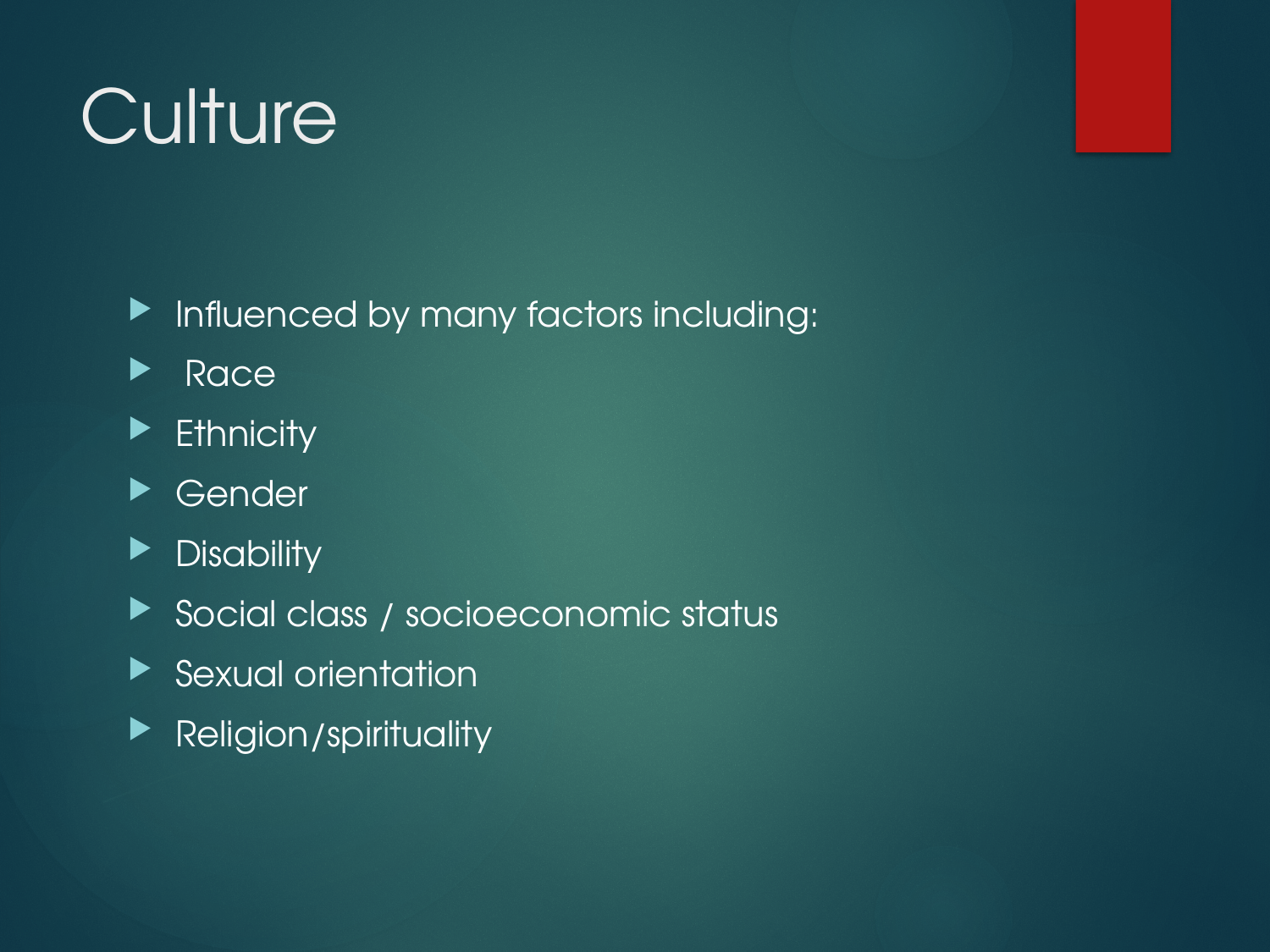

# Culture
Influenced by many factors including:
 Race
Ethnicity
Gender
Disability
Social class / socioeconomic status
Sexual orientation
Religion/spirituality